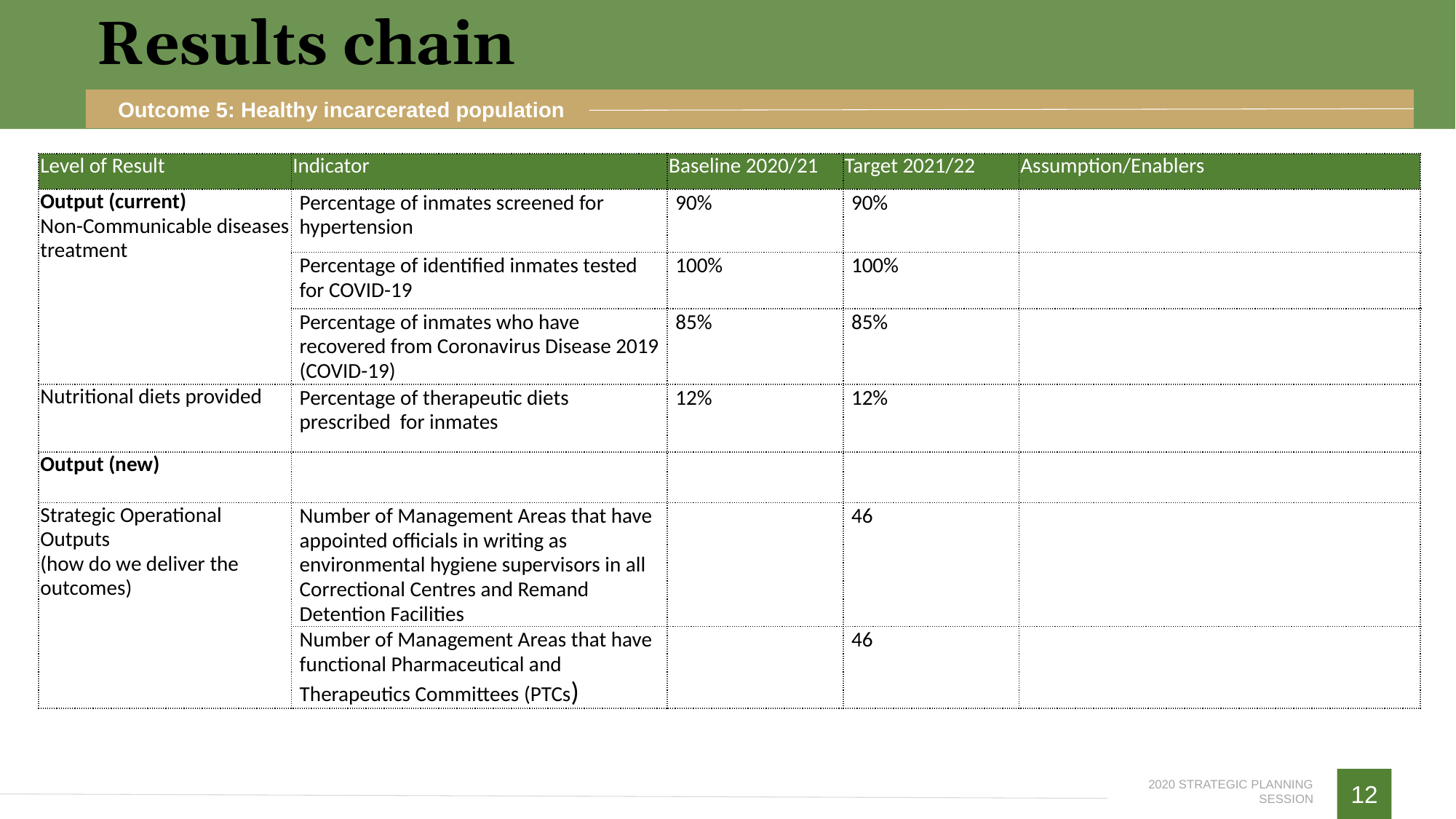

Results chain
Outcome 5: Healthy incarcerated population
| Level of Result | Indicator | Baseline 2020/21 | Target 2021/22 | Assumption/Enablers |
| --- | --- | --- | --- | --- |
| Output (current) Non-Communicable diseases treatment | Percentage of inmates screened for hypertension | 90% | 90% |  |
|  | Percentage of identified inmates tested for COVID-19 | 100% | 100% |  |
|  | Percentage of inmates who have recovered from Coronavirus Disease 2019 (COVID-19) | 85% | 85% |  |
| Nutritional diets provided | Percentage of therapeutic diets prescribed for inmates | 12% | 12% |  |
| Output (new) |  |  |  |  |
| Strategic Operational Outputs (how do we deliver the outcomes) | Number of Management Areas that have appointed officials in writing as environmental hygiene supervisors in all Correctional Centres and Remand Detention Facilities |  | 46 |  |
|  | Number of Management Areas that have functional Pharmaceutical and Therapeutics Committees (PTCs) |  | 46 |  |